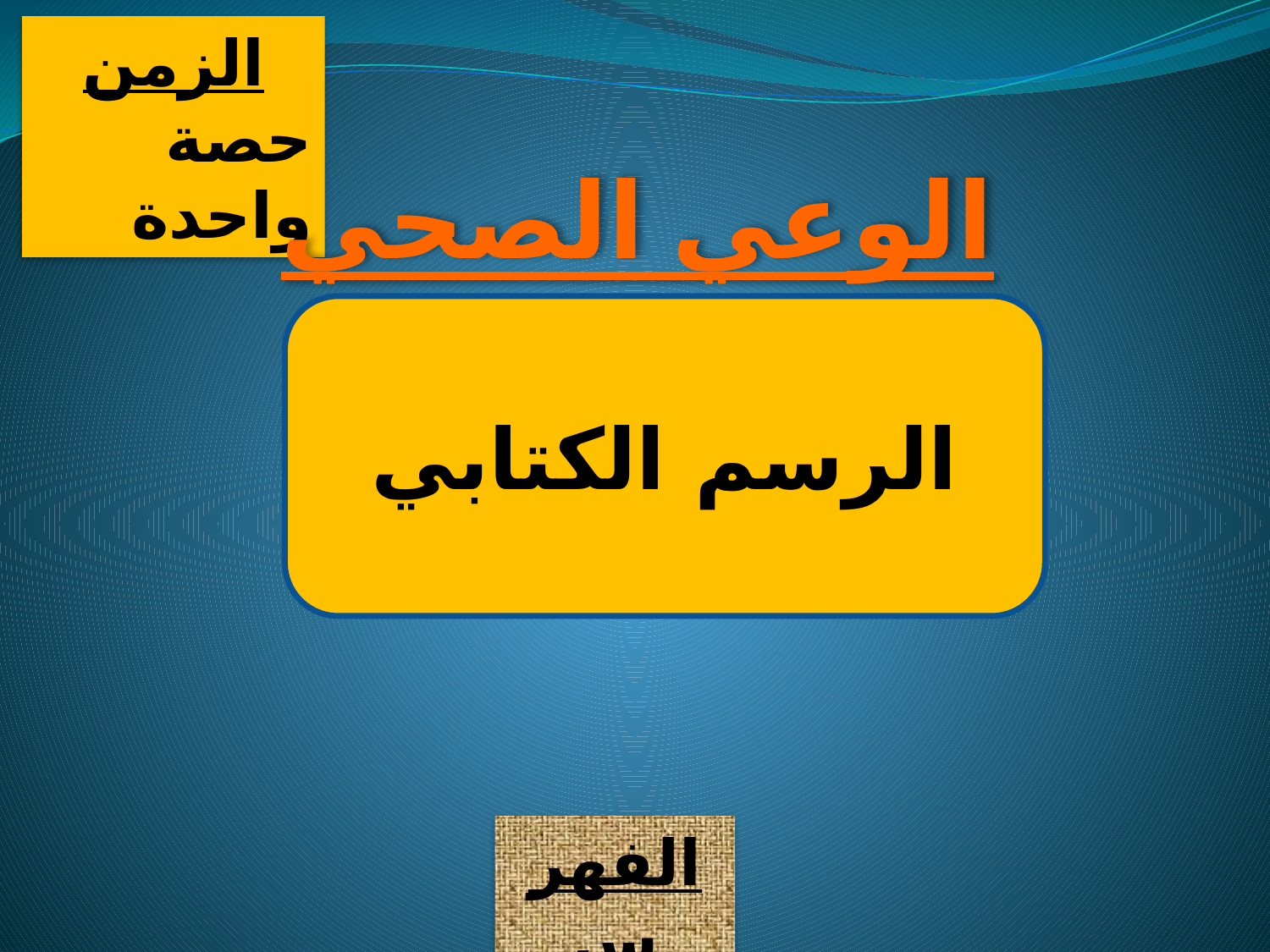

الزمن
حصة واحدة
الوعي الصحي
الرسم الكتابي
الفهرس